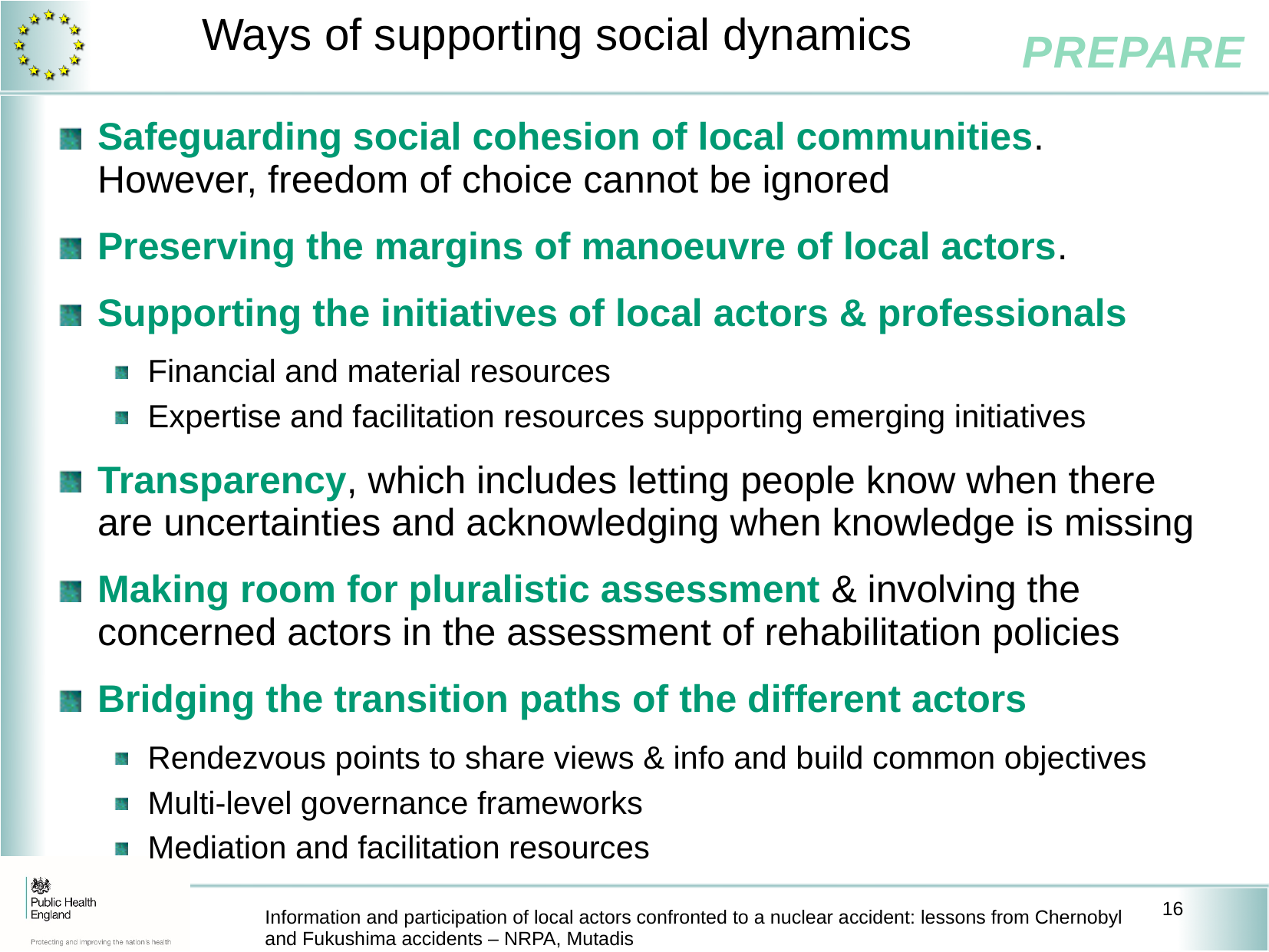

Ways of supporting social dynamics
Safeguarding social cohesion of local communities. However, freedom of choice cannot be ignored
Preserving the margins of manoeuvre of local actors.
Supporting the initiatives of local actors & professionals
Financial and material resources
Expertise and facilitation resources supporting emerging initiatives
Transparency, which includes letting people know when there are uncertainties and acknowledging when knowledge is missing
Making room for pluralistic assessment & involving the concerned actors in the assessment of rehabilitation policies
Bridging the transition paths of the different actors
Rendezvous points to share views & info and build common objectives
Multi-level governance frameworks
Mediation and facilitation resources